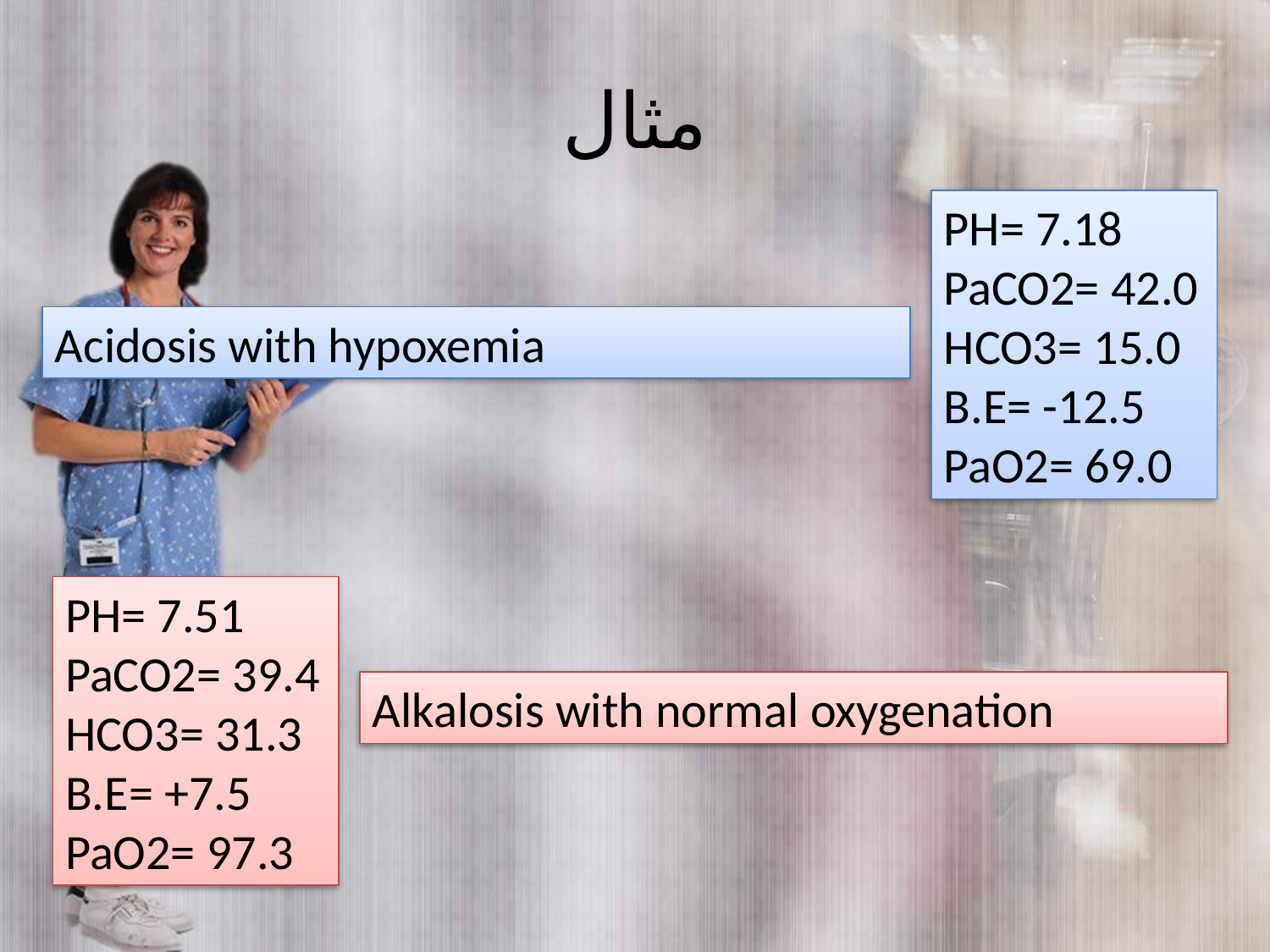

# مثال
PH= 7.18
PaCO2= 42.0
HCO3= 15.0
B.E= -12.5
PaO2= 69.0
Acidosis with hypoxemia
PH= 7.51
PaCO2= 39.4
HCO3= 31.3
B.E= +7.5
PaO2= 97.3
Alkalosis with normal oxygenation